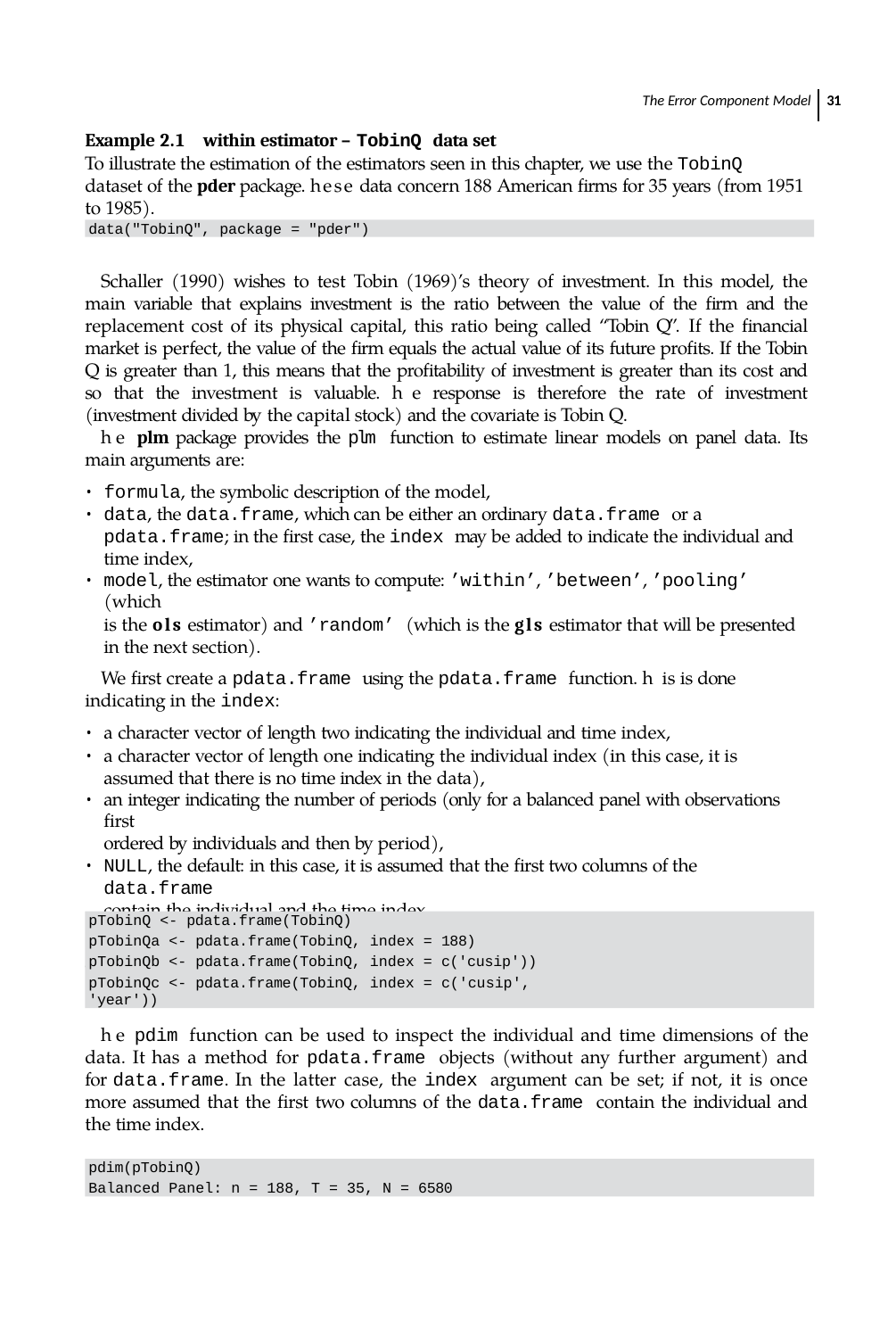

The Error Component Model  31

Example 2.1  within estimator – TobinQ data set
To illustrate the estimation of the estimators seen in this chapter, we use the TobinQ dataset of the pder package. hese data concern 188 American ﬁrms for 35 years (from 1951 to 1985).

data("TobinQ", package = "pder")
Schaller (1990) wishes to test Tobin (1969)’s theory of investment. In this model, the main variable that explains investment is the ratio between the value of the ﬁrm and the replacement cost of its physical capital, this ratio being called “Tobin Q”. If the ﬁnancial market is perfect, the value of the ﬁrm equals the actual value of its future proﬁts. If the Tobin Q is greater than 1, this means that the proﬁtability of investment is greater than its cost and so that the investment is valuable. he response is therefore the rate of investment (investment divided by the capital stock) and the covariate is Tobin Q.
he plm package provides the plm function to estimate linear models on panel data. Its main arguments are:
formula, the symbolic description of the model,
data, the data.frame, which can be either an ordinary data.frame or a pdata.frame; in the ﬁrst case, the index may be added to indicate the individual and time index,
model, the estimator one wants to compute: ’within’, ’between’, ’pooling’ (which
is the ols estimator) and ’random’ (which is the gls estimator that will be presented in the next section).
We ﬁrst create a pdata.frame using the pdata.frame function. his is done indicating in the index:
a character vector of length two indicating the individual and time index,
a character vector of length one indicating the individual index (in this case, it is assumed that there is no time index in the data),
an integer indicating the number of periods (only for a balanced panel with observations ﬁrst
ordered by individuals and then by period),
NULL, the default: in this case, it is assumed that the ﬁrst two columns of the data.frame
contain the individual and the time index.
hese different possibilities are illustrated below, the ﬁrst two columns of TobinQ containing the individual and the time index.
pTobinQ <- pdata.frame(TobinQ)
pTobinQa <- pdata.frame(TobinQ, index = 188) pTobinQb <- pdata.frame(TobinQ, index = c('cusip'))
pTobinQc <- pdata.frame(TobinQ, index = c('cusip', 'year'))
he pdim function can be used to inspect the individual and time dimensions of the data. It has a method for pdata.frame objects (without any further argument) and for data.frame. In the latter case, the index argument can be set; if not, it is once more assumed that the ﬁrst two columns of the data.frame contain the individual and the time index.
pdim(pTobinQ)
Balanced Panel: n = 188, T = 35, N = 6580